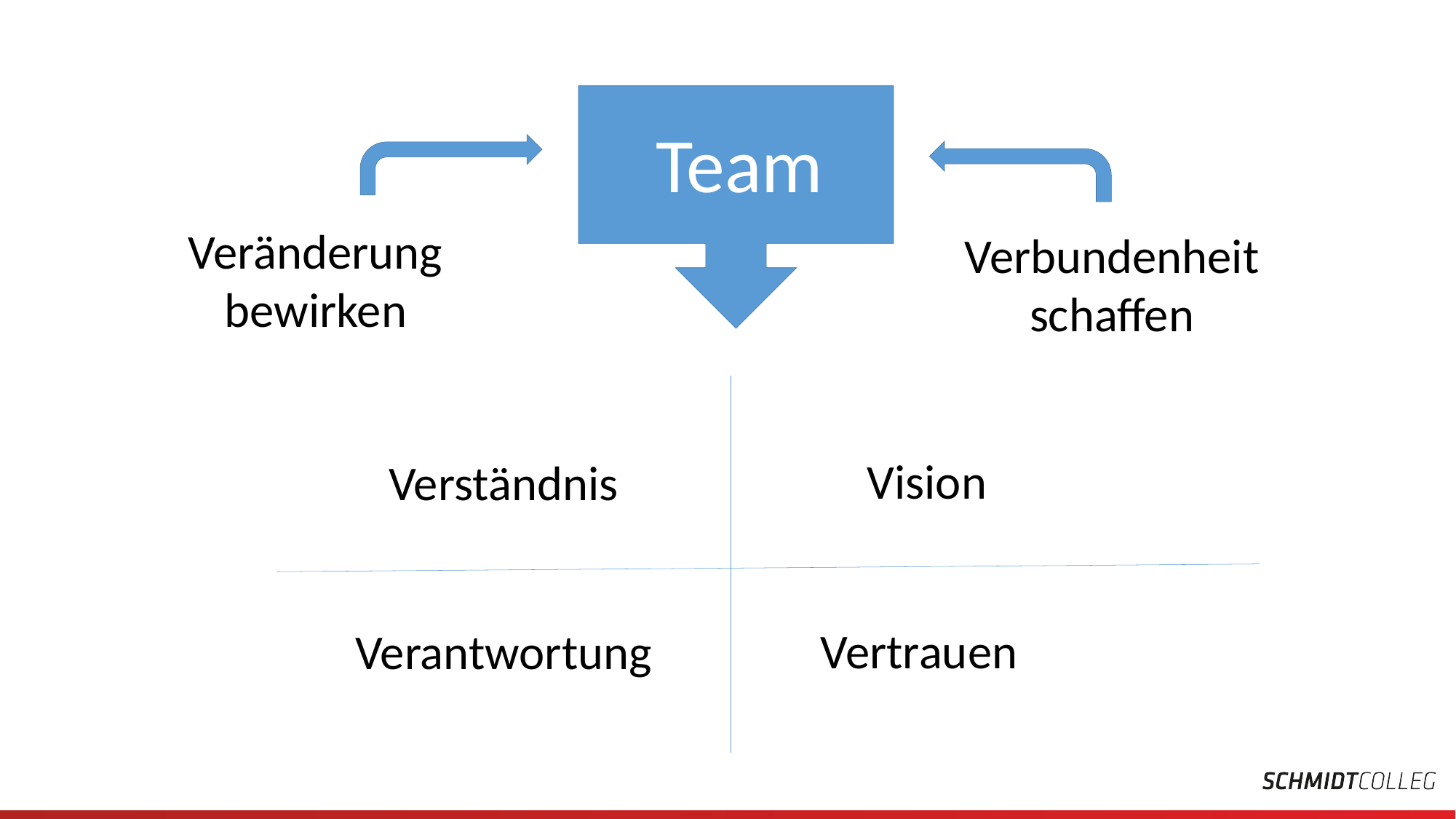

Team

Veränderung
bewirken
Verbundenheit
schaffen

Vision
Verständnis

Vertrauen
Verantwortung